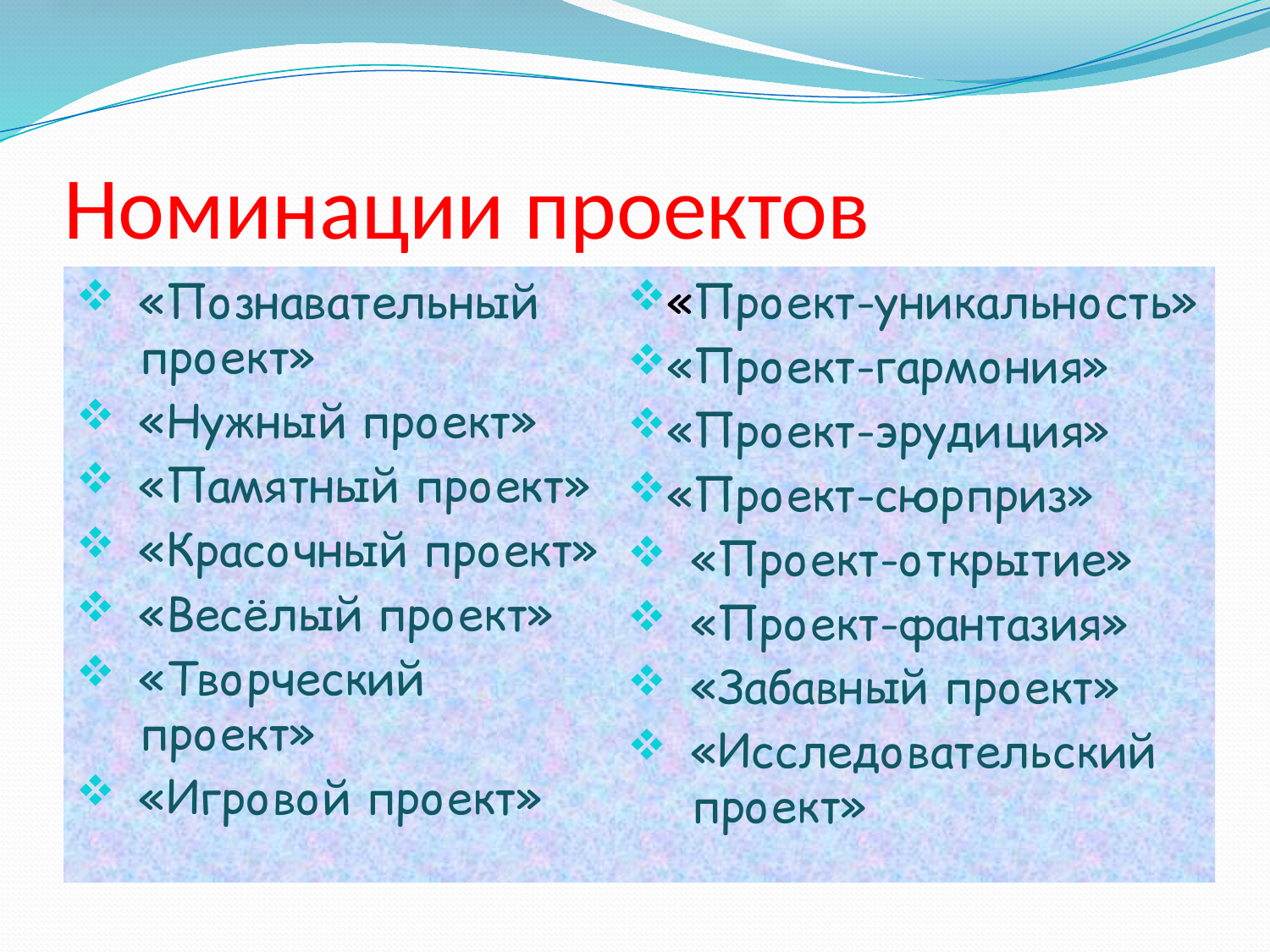

# Номинации проектов
«Познавательный проект»
«Нужный проект»
«Памятный проект»
«Красочный проект»
«Весёлый проект»
«Творческий проект»
«Игровой проект»

«Проект-уникальность»
«Проект-гармония»
«Проект-эрудиция»
«Проект-сюрприз»
«Проект-открытие»
«Проект-фантазия»
«Забавный проект»
«Исследовательский проект»